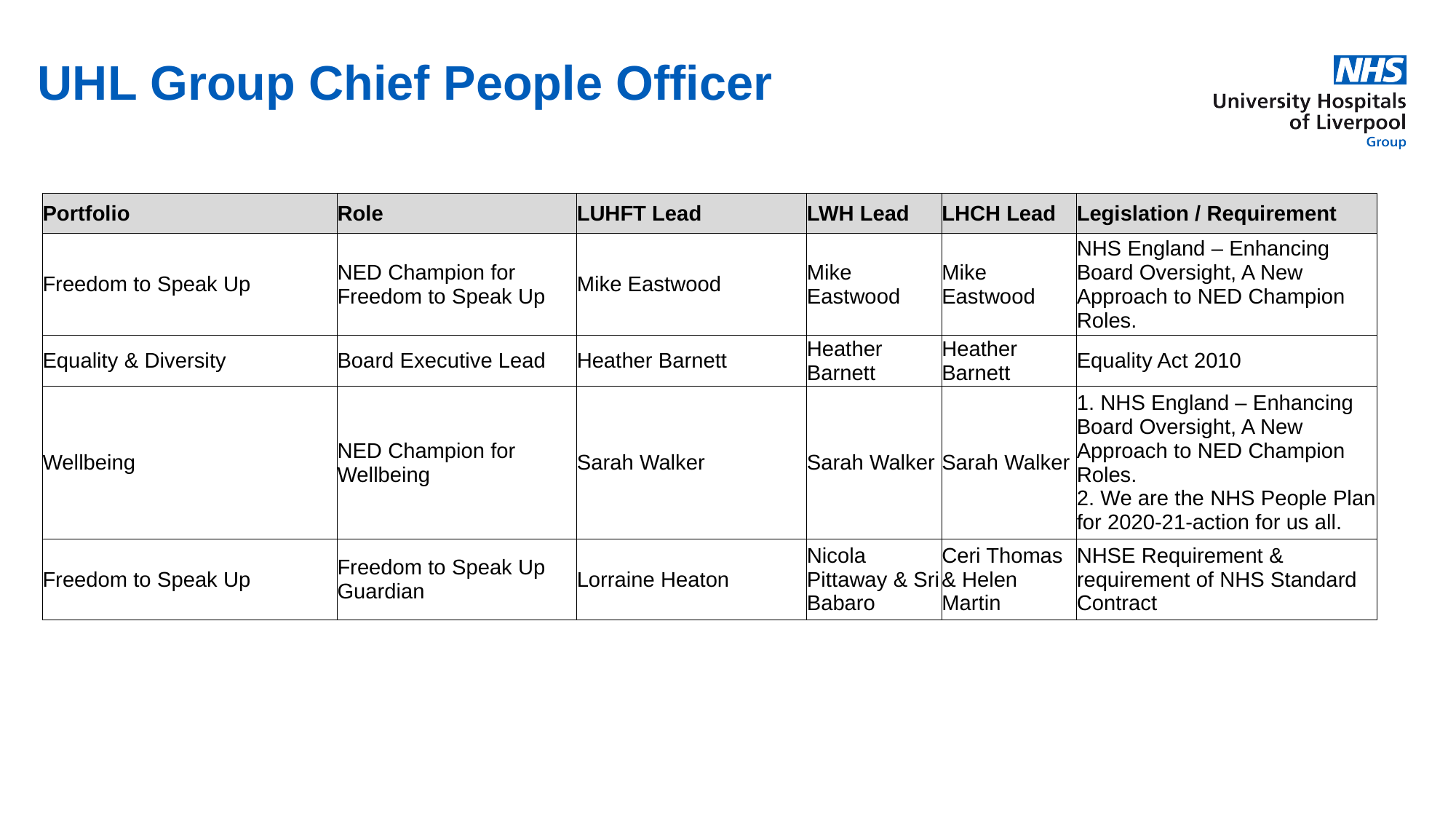

UHL Group Chief People Officer
| Portfolio | Role | LUHFT Lead | LWH Lead | LHCH Lead | Legislation / Requirement |
| --- | --- | --- | --- | --- | --- |
| Freedom to Speak Up | NED Champion for Freedom to Speak Up | Mike Eastwood | Mike Eastwood | Mike Eastwood | NHS England – Enhancing Board Oversight, A New Approach to NED Champion Roles. |
| Equality & Diversity | Board Executive Lead | Heather Barnett | Heather Barnett | Heather Barnett | Equality Act 2010 |
| Wellbeing | NED Champion for Wellbeing | Sarah Walker | Sarah Walker | Sarah Walker | 1. NHS England – Enhancing Board Oversight, A New Approach to NED Champion Roles. 2. We are the NHS People Plan for 2020-21-action for us all. |
| Freedom to Speak Up | Freedom to Speak Up Guardian | Lorraine Heaton | Nicola Pittaway & Sri Babaro | Ceri Thomas & Helen Martin | NHSE Requirement & requirement of NHS Standard Contract |